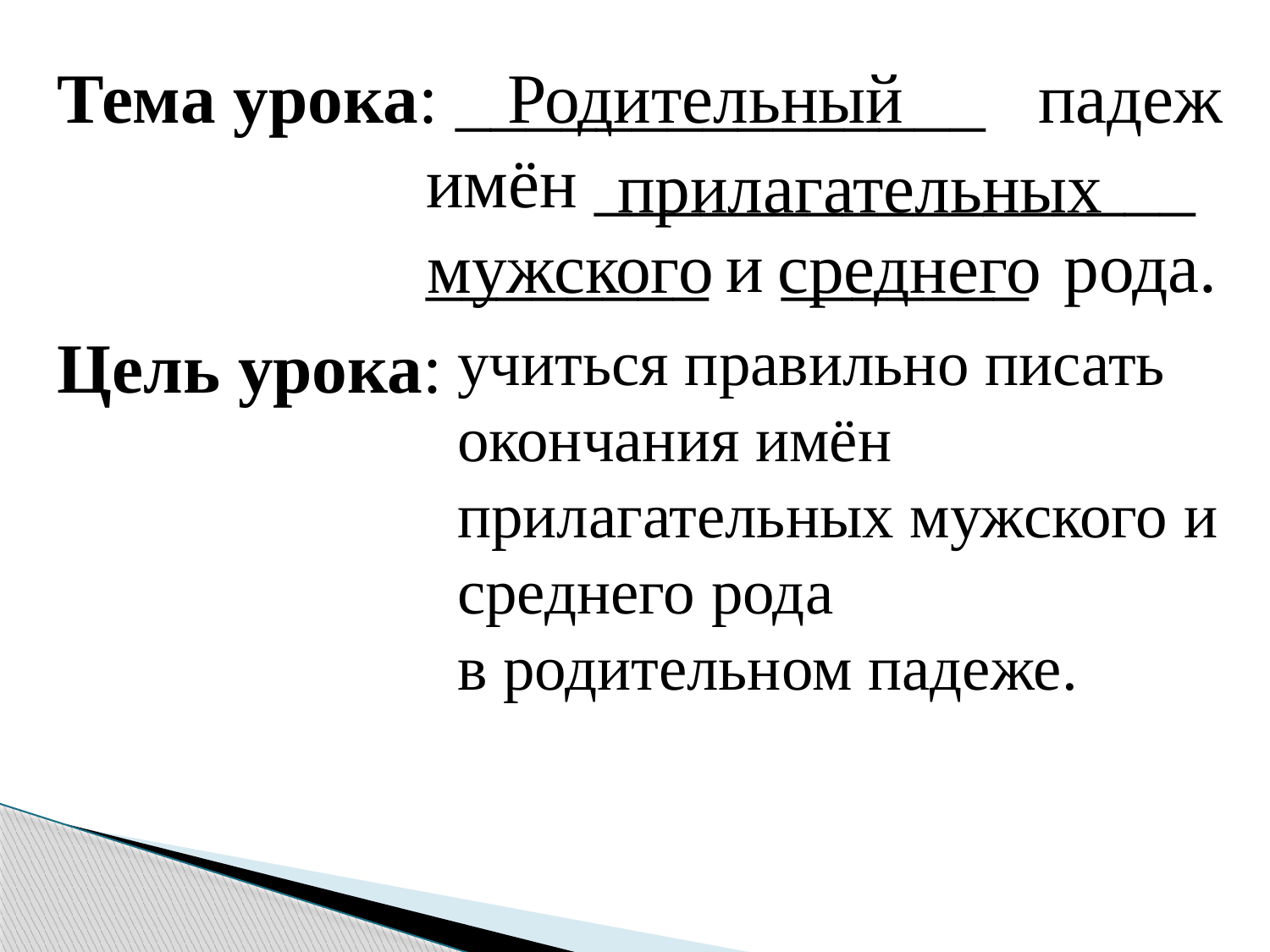

Тема урока: _______________   падеж
                     имён _________________
                     ________ и _______  рода.
Родительный
прилагательных
мужского
среднего
Цель урока:

учиться правильно писать окончания имён прилагательных мужского и среднего рода
в родительном падеже.